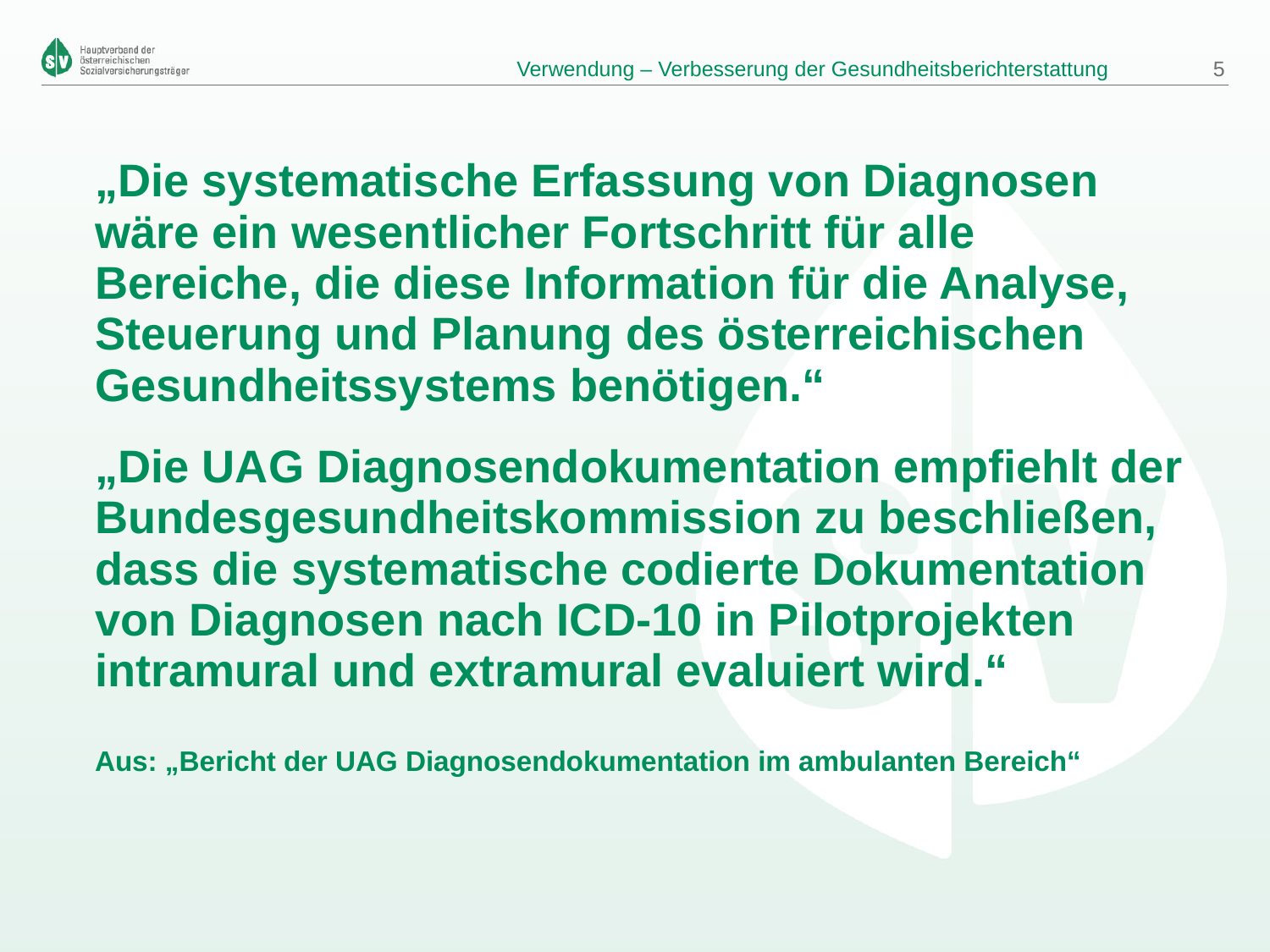

# Verwendung – Verbesserung der Gesundheitsberichterstattung
5
„Die systematische Erfassung von Diagnosen wäre ein wesentlicher Fortschritt für alle Bereiche, die diese Information für die Analyse, Steuerung und Planung des österreichischen Gesundheitssystems benötigen.“
„Die UAG Diagnosendokumentation empfiehlt der Bundesgesundheitskommission zu beschließen, dass die systematische codierte Dokumentation von Diagnosen nach ICD-10 in Pilotprojekten intramural und extramural evaluiert wird.“
Aus: „Bericht der UAG Diagnosendokumentation im ambulanten Bereich“